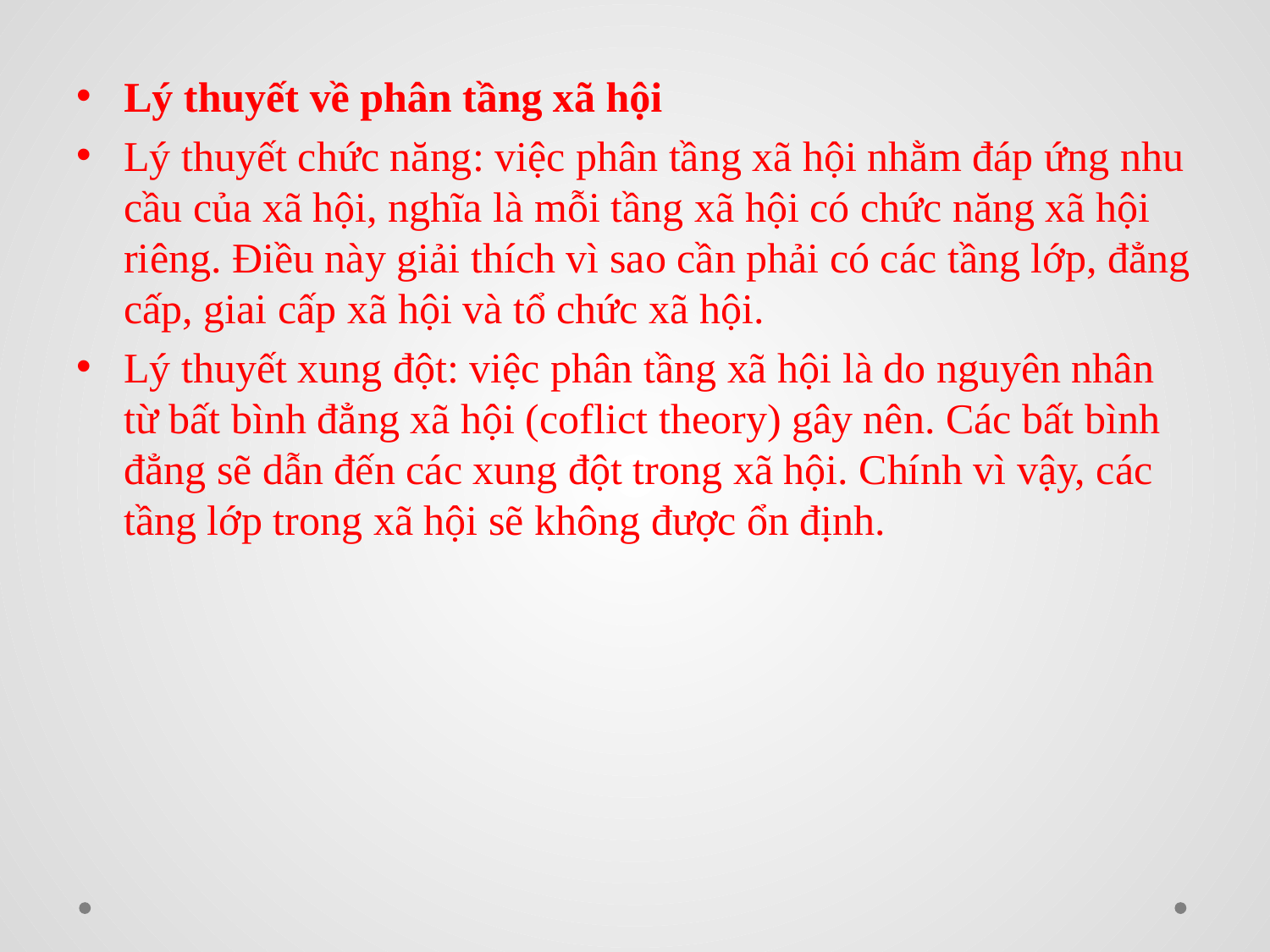

#
Lý thuyết về phân tầng xã hội
Lý thuyết chức năng: việc phân tầng xã hội nhằm đáp ứng nhu cầu của xã hội, nghĩa là mỗi tầng xã hội có chức năng xã hội riêng. Điều này giải thích vì sao cần phải có các tầng lớp, đẳng cấp, giai cấp xã hội và tổ chức xã hội.
Lý thuyết xung đột: việc phân tầng xã hội là do nguyên nhân từ bất bình đẳng xã hội (coflict theory) gây nên. Các bất bình đẳng sẽ dẫn đến các xung đột trong xã hội. Chính vì vậy, các tầng lớp trong xã hội sẽ không được ổn định.